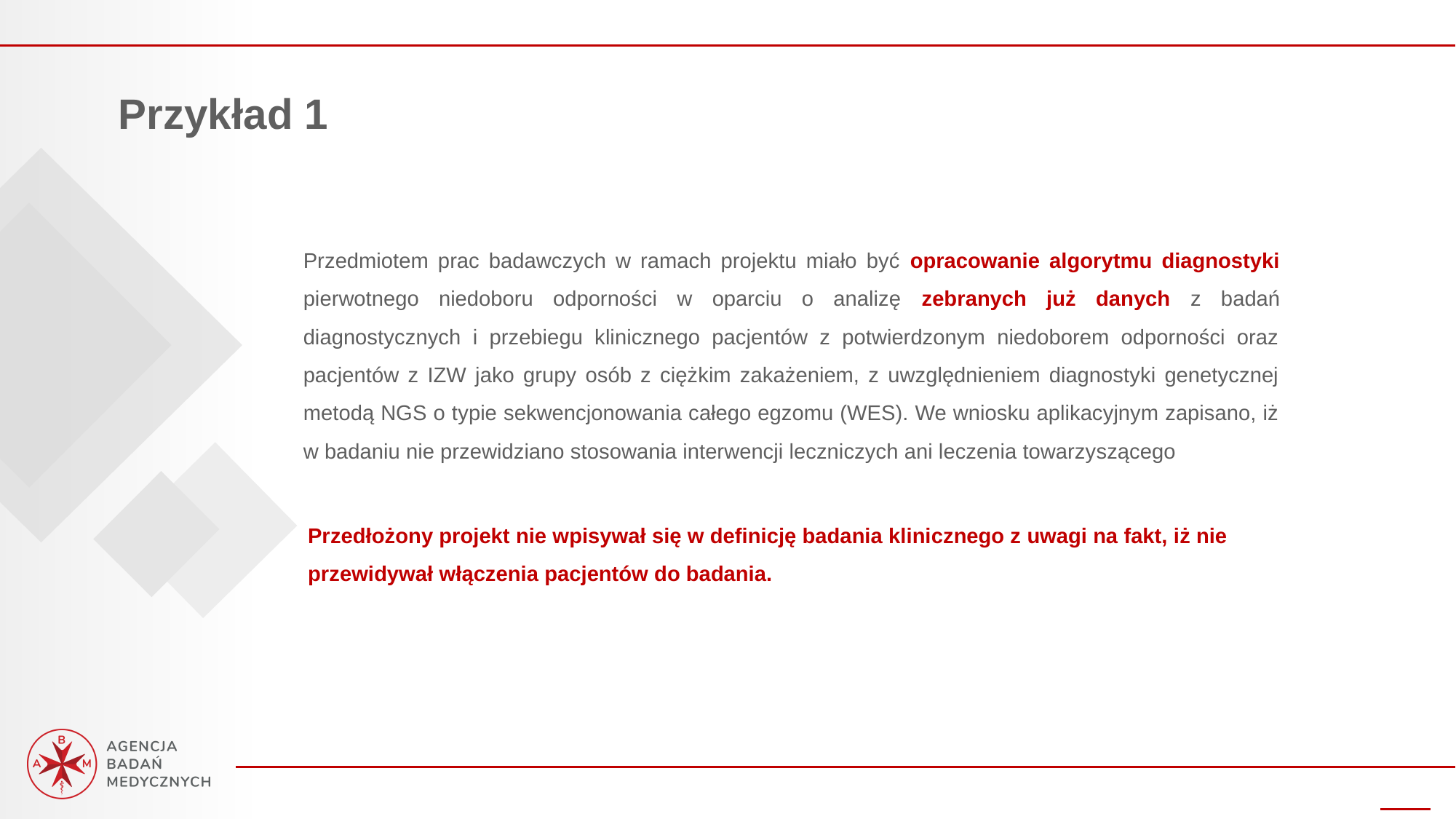

Przykład 1

Przedmiotem prac badawczych w ramach projektu miało być opracowanie algorytmu diagnostyki pierwotnego niedoboru odporności w oparciu o analizę zebranych już danych z badań diagnostycznych i przebiegu klinicznego pacjentów z potwierdzonym niedoborem odporności oraz pacjentów z IZW jako grupy osób z ciężkim zakażeniem, z uwzględnieniem diagnostyki genetycznej metodą NGS o typie sekwencjonowania całego egzomu (WES). We wniosku aplikacyjnym zapisano, iż w badaniu nie przewidziano stosowania interwencji leczniczych ani leczenia towarzyszącego

Przedłożony projekt nie wpisywał się w definicję badania klinicznego z uwagi na fakt, iż nie przewidywał włączenia pacjentów do badania.